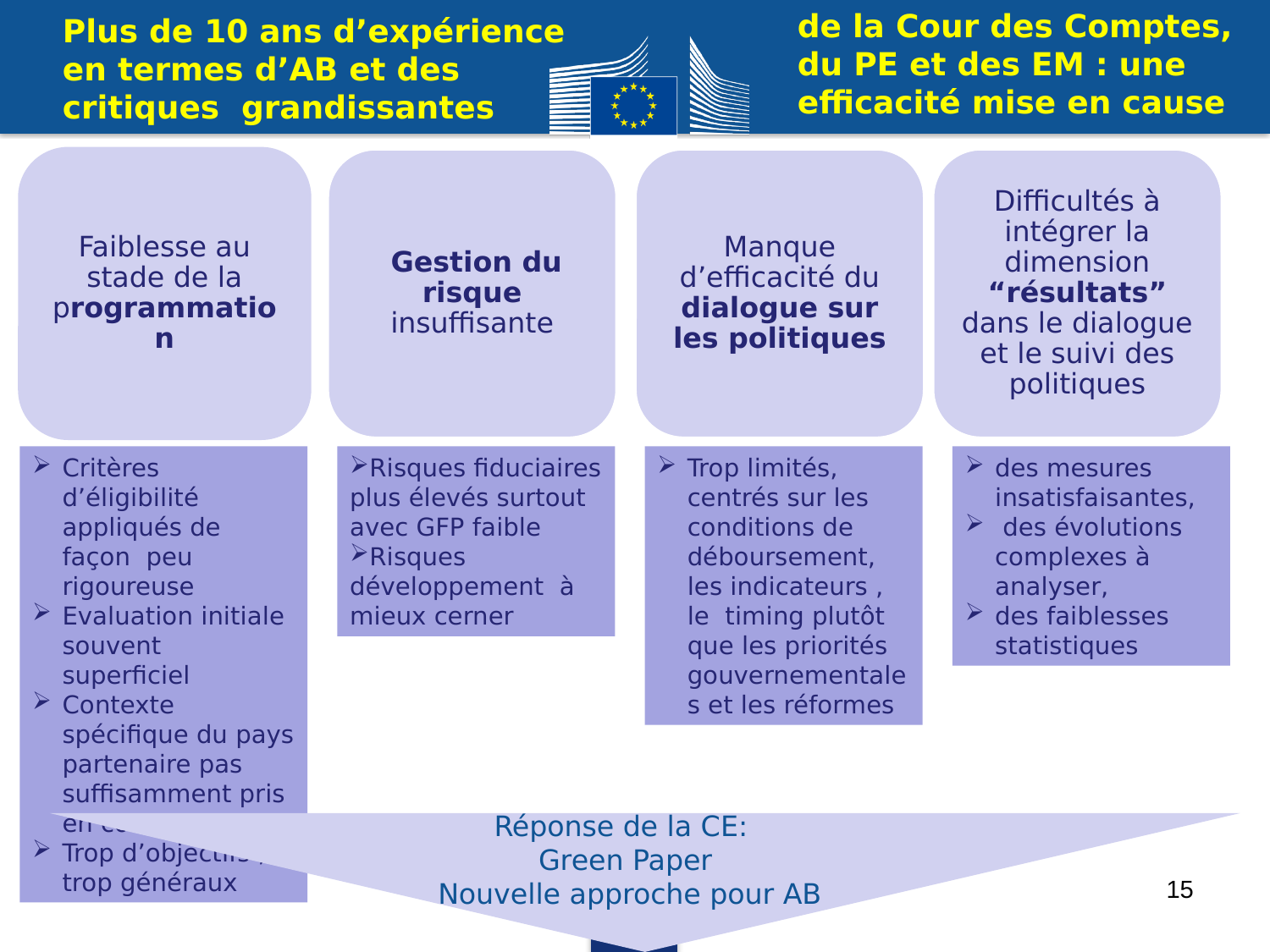

# Plus de 10 ans d’expérience en termes d’AB et des critiques  grandissantes
de la Cour des Comptes, du PE et des EM : une efficacité mise en cause
Difficultés à intégrer la dimension “résultats” dans le dialogue et le suivi des politiques
Manque d’efficacité du dialogue sur les politiques
 Gestion du risque insuffisante
Faiblesse au stade de la programmation
Critères d’éligibilité appliqués de façon  peu rigoureuse
Evaluation initiale souvent superficiel
Contexte spécifique du pays partenaire pas suffisamment pris en compte
Trop d’objectifs , trop généraux
Risques fiduciaires plus élevés surtout avec GFP faible
Risques développement  à mieux cerner
Trop limités, centrés sur les conditions de déboursement,  les indicateurs , le  timing plutôt que les priorités gouvernementales et les réformes
des mesures insatisfaisantes,
 des évolutions complexes à analyser,
des faiblesses statistiques
Réponse de la CE:
Green Paper
Nouvelle approche pour AB

15